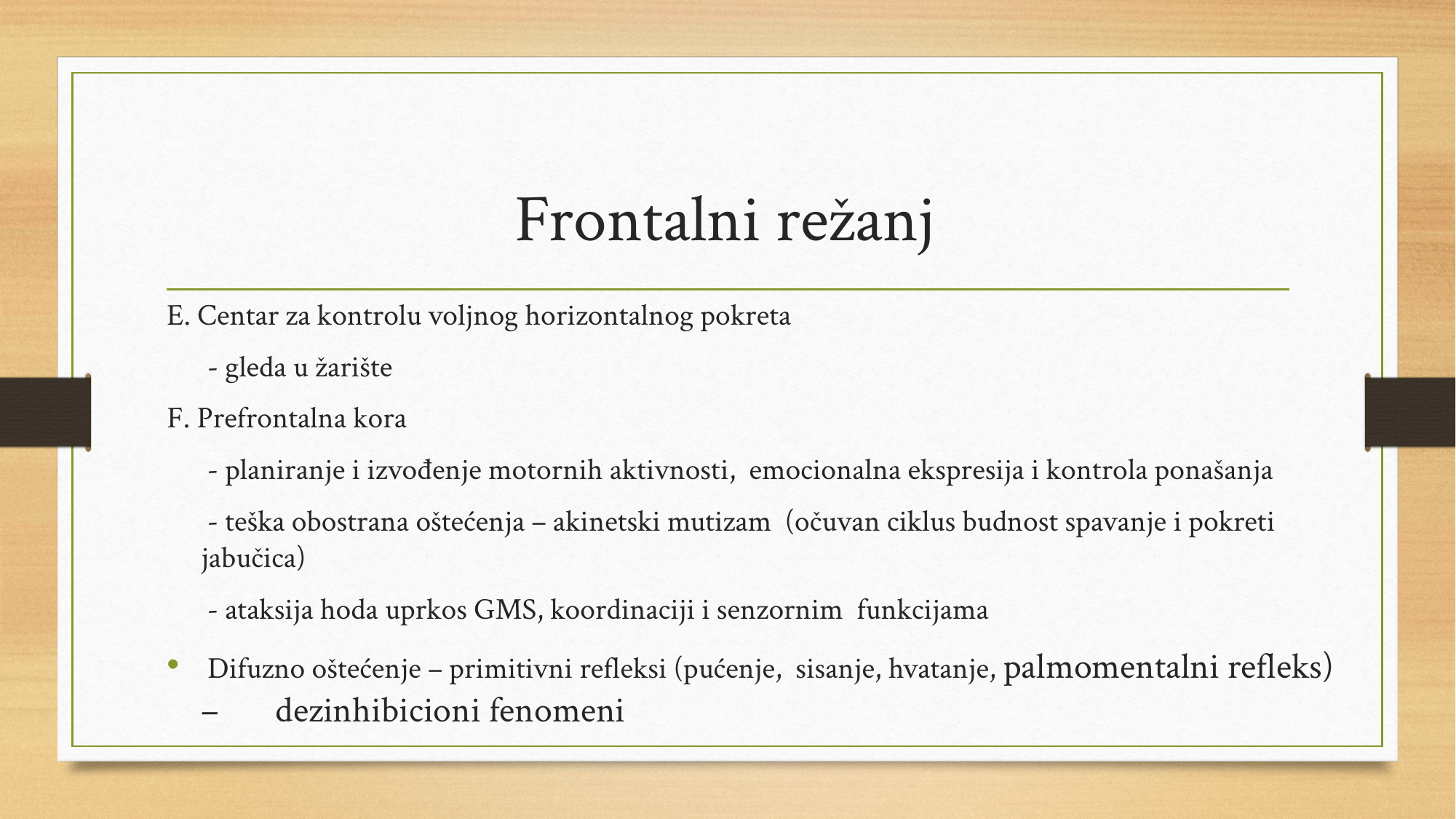

# Frontalni režanj
E. Centar za kontrolu voljnog horizontalnog pokreta
      - gleda u žarište
F. Prefrontalna kora
      - planiranje i izvođenje motornih aktivnosti,  emocionalna ekspresija i kontrola ponašanja
      - teška obostrana oštećenja – akinetski mutizam  (očuvan ciklus budnost spavanje i pokreti jabučica)
      - ataksija hoda uprkos GMS, koordinaciji i senzornim  funkcijama
 Difuzno oštećenje – primitivni refleksi (pućenje,  sisanje, hvatanje, palmomentalni refleks) –       dezinhibicioni fenomeni